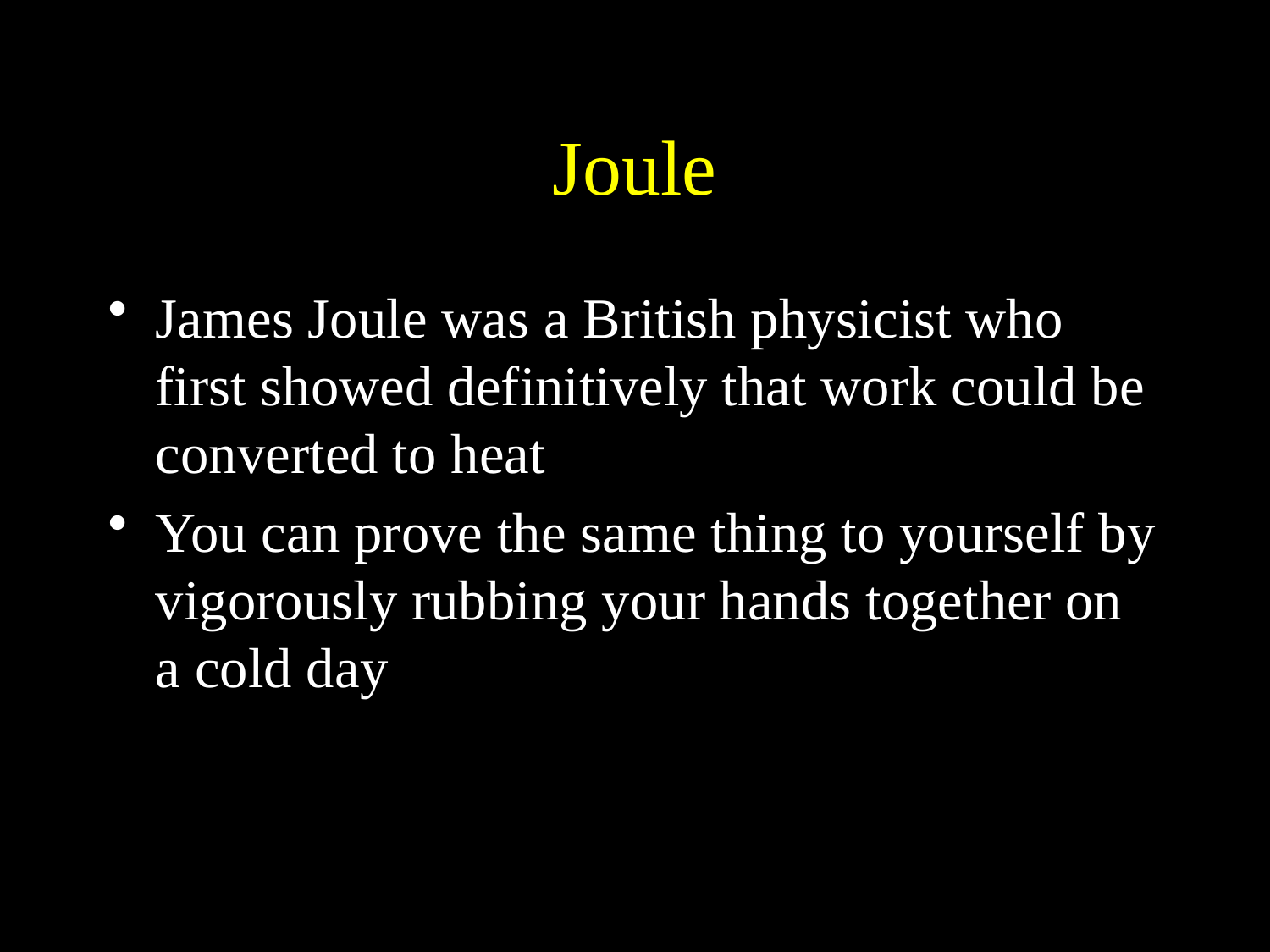

# Joule
James Joule was a British physicist who first showed definitively that work could be converted to heat
You can prove the same thing to yourself by vigorously rubbing your hands together on a cold day